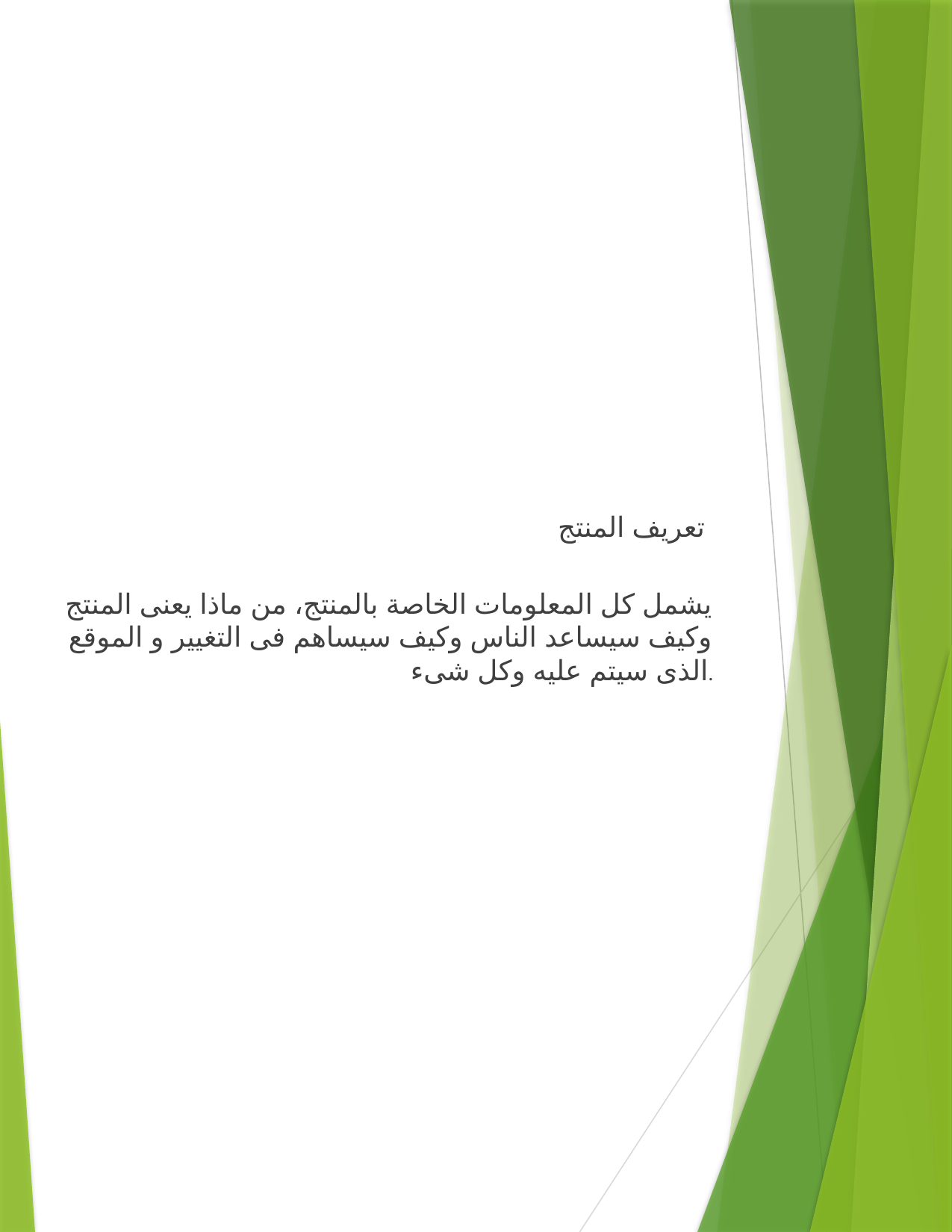

تعريف المنتج
يشمل كل المعلومات الخاصة بالمنتج، من ماذا يعنى المنتج وكيف سيساعد الناس وكيف سيساهم فى التغيير و الموقع الذى سيتم عليه وكل شىء.